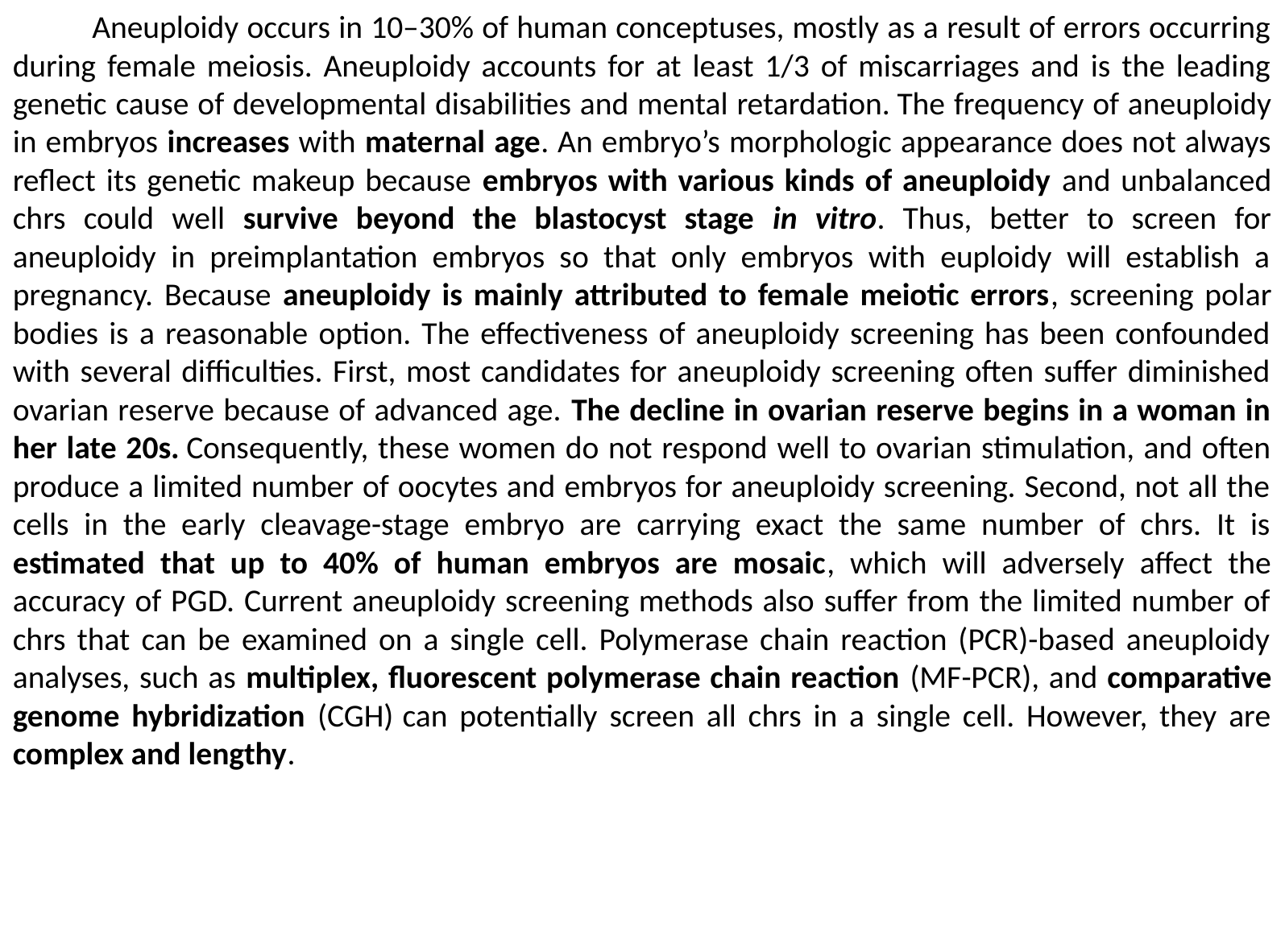

Aneuploidy occurs in 10–30% of human conceptuses, mostly as a result of errors occurring during female meiosis. Aneuploidy accounts for at least 1/3 of miscarriages and is the leading genetic cause of developmental disabilities and mental retardation. The frequency of aneuploidy in embryos increases with maternal age. An embryo’s morphologic appearance does not always reflect its genetic makeup because embryos with various kinds of aneuploidy and unbalanced chrs could well survive beyond the blastocyst stage in vitro. Thus, better to screen for aneuploidy in preimplantation embryos so that only embryos with euploidy will establish a pregnancy. Because aneuploidy is mainly attributed to female meiotic errors, screening polar bodies is a reasonable option. The effectiveness of aneuploidy screening has been confounded with several difficulties. First, most candidates for aneuploidy screening often suffer diminished ovarian reserve because of advanced age. The decline in ovarian reserve begins in a woman in her late 20s. Consequently, these women do not respond well to ovarian stimulation, and often produce a limited number of oocytes and embryos for aneuploidy screening. Second, not all the cells in the early cleavage-stage embryo are carrying exact the same number of chrs. It is estimated that up to 40% of human embryos are mosaic, which will adversely affect the accuracy of PGD. Current aneuploidy screening methods also suffer from the limited number of chrs that can be examined on a single cell. Polymerase chain reaction (PCR)-based aneuploidy analyses, such as multiplex, fluorescent polymerase chain reaction (MF-PCR), and comparative genome hybridization (CGH) can potentially screen all chrs in a single cell. However, they are complex and lengthy.